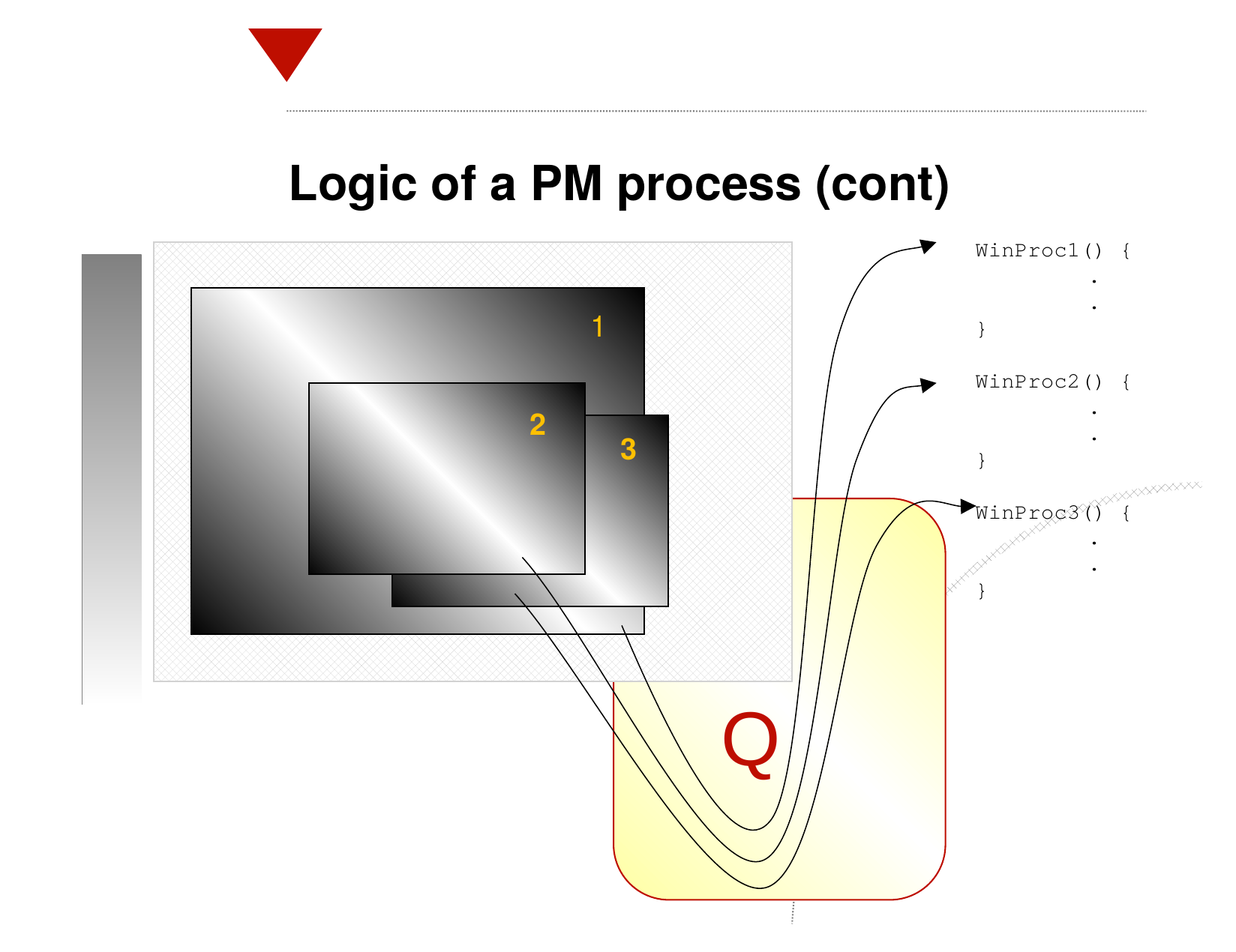

Logic of a PM process (cont)
WinProc1() {
	.
	.
}

WinProc2() {
	.
	.
}

WinProc3() {
	.
	.
}

1

2
3

Q